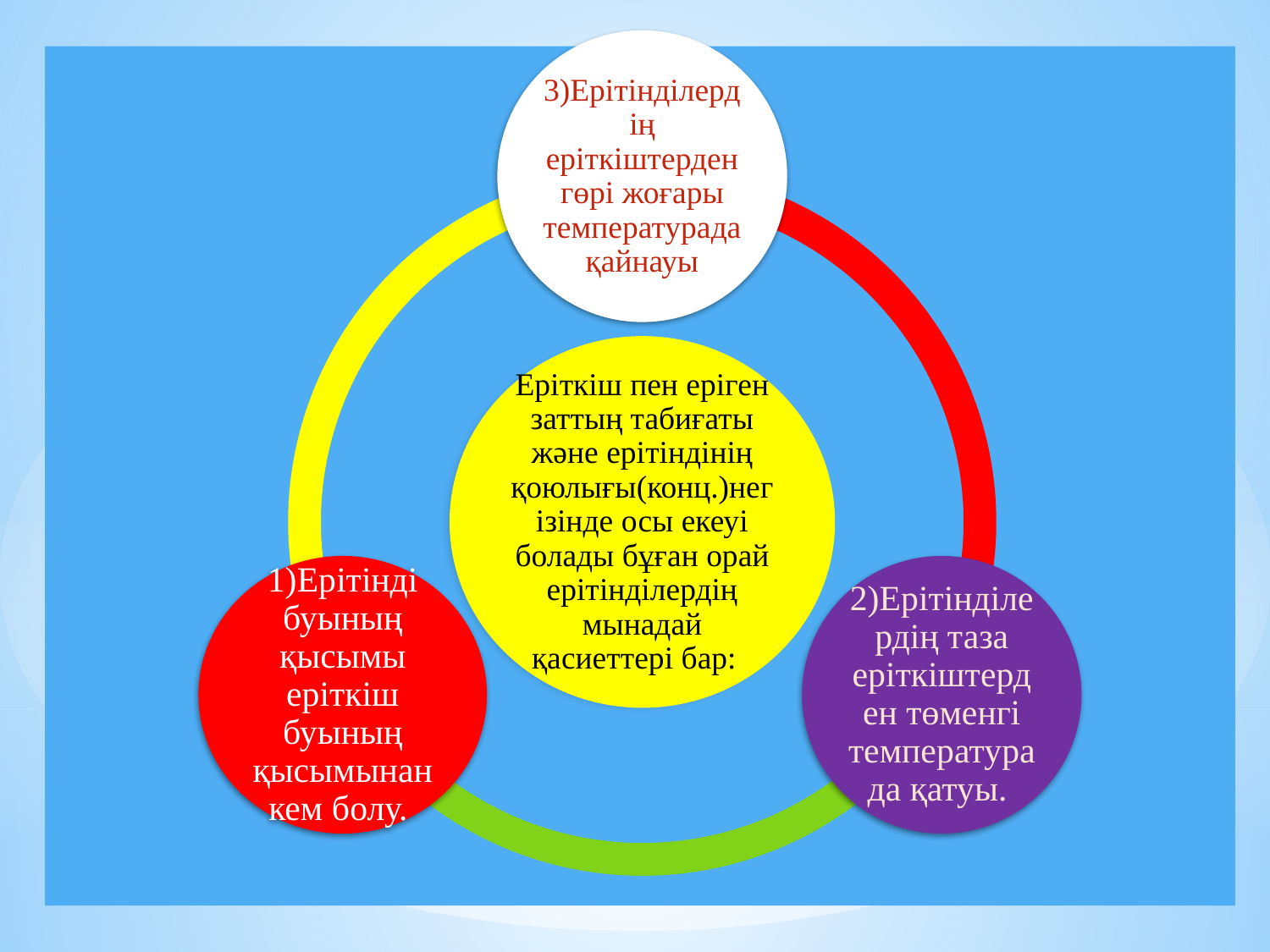

Еріткіш пен еріген заттың табиғаты және ерітіндінің қоюлығы(конц.)негізінде осы екеуі болады бұған орай ерітінділердің мынадай қасиеттері бар:
3)Ерітінділердің еріткіштерден гөрі жоғары температурада қайнауы
2)Ерітінділердің таза еріткіштерден төменгі температурада қатуы.
1)Ерітінді буының қысымы еріткіш буының қысымынан кем болу.